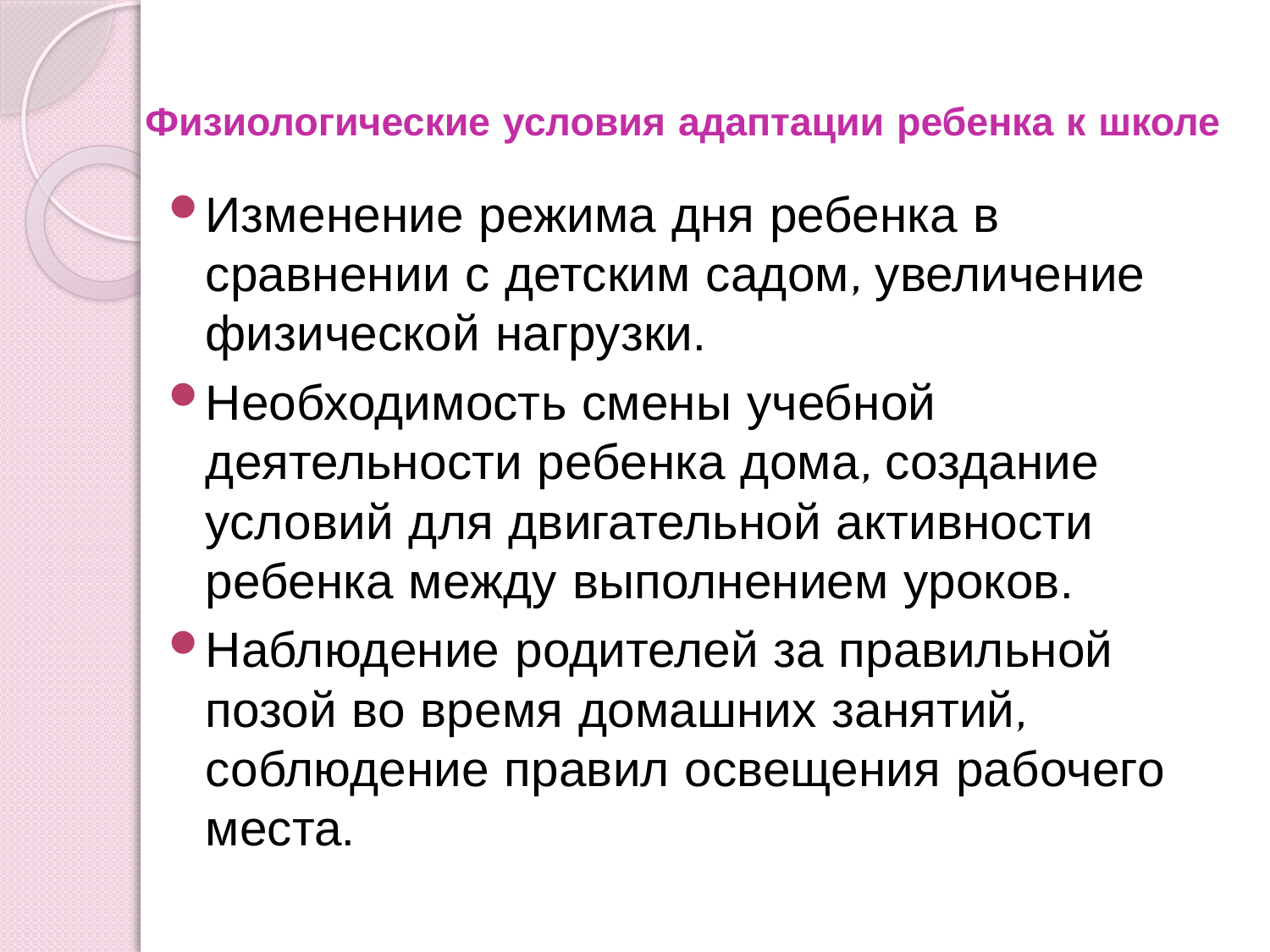

# Физиологические условия адаптации ребенка к школе
Изменение режима дня ребенка в сравнении с детским садом, увеличение физической нагрузки.
Необходимость смены учебной деятельности ребенка дома, создание условий для двигательной активности ребенка между выполнением уроков.
Наблюдение родителей за правильной позой во время домашних занятий, соблюдение правил освещения рабочего места.